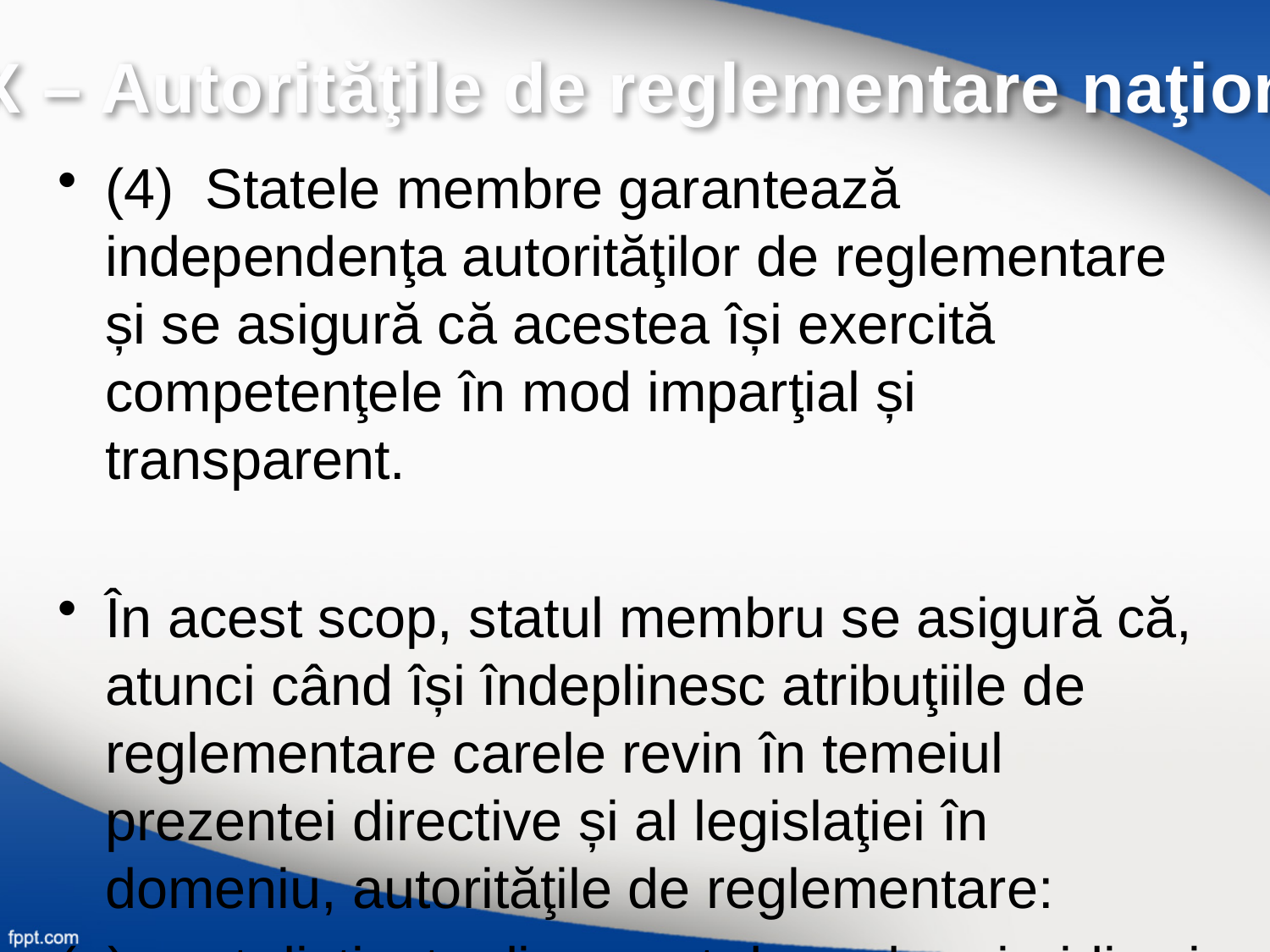

IX – Autorităţile de reglementare naţionale
(4)  Statele membre garantează independenţa autorităţilor de reglementare și se asigură că acestea își exercită competenţele în mod imparţial și transparent.

În acest scop, statul membru se asigură că, atunci când își îndeplinesc atribuţiile de reglementare carele revin în temeiul prezentei directive și al legislaţiei în domeniu, autorităţile de reglementare:
(a) sunt distincte din punct de vedere juridic și independente din punct de vedere funcţional de orice altă entitate publică sau privată;